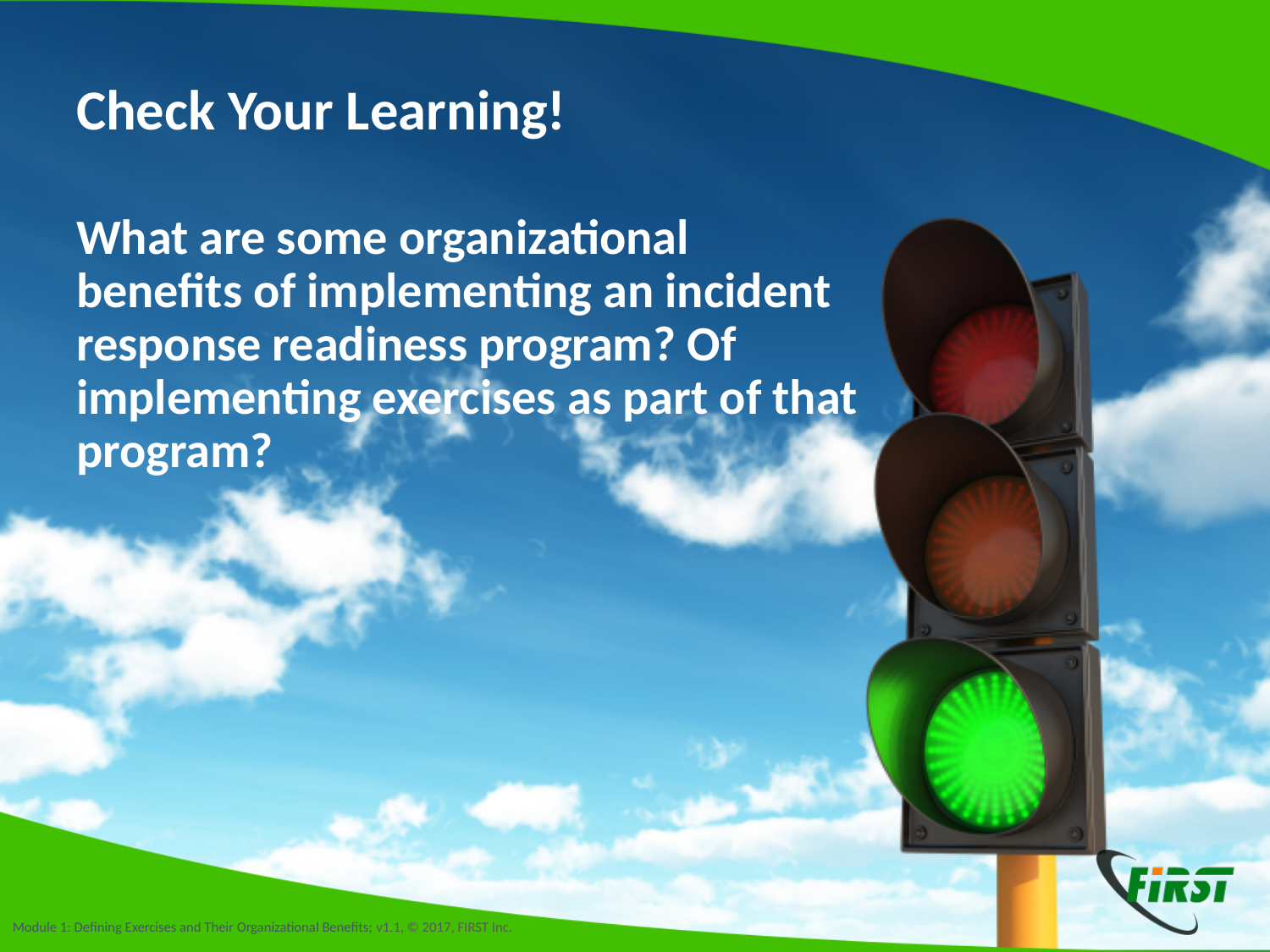

# Check Your Learning!
What are some organizational benefits of implementing an incident response readiness program? Of implementing exercises as part of that program?